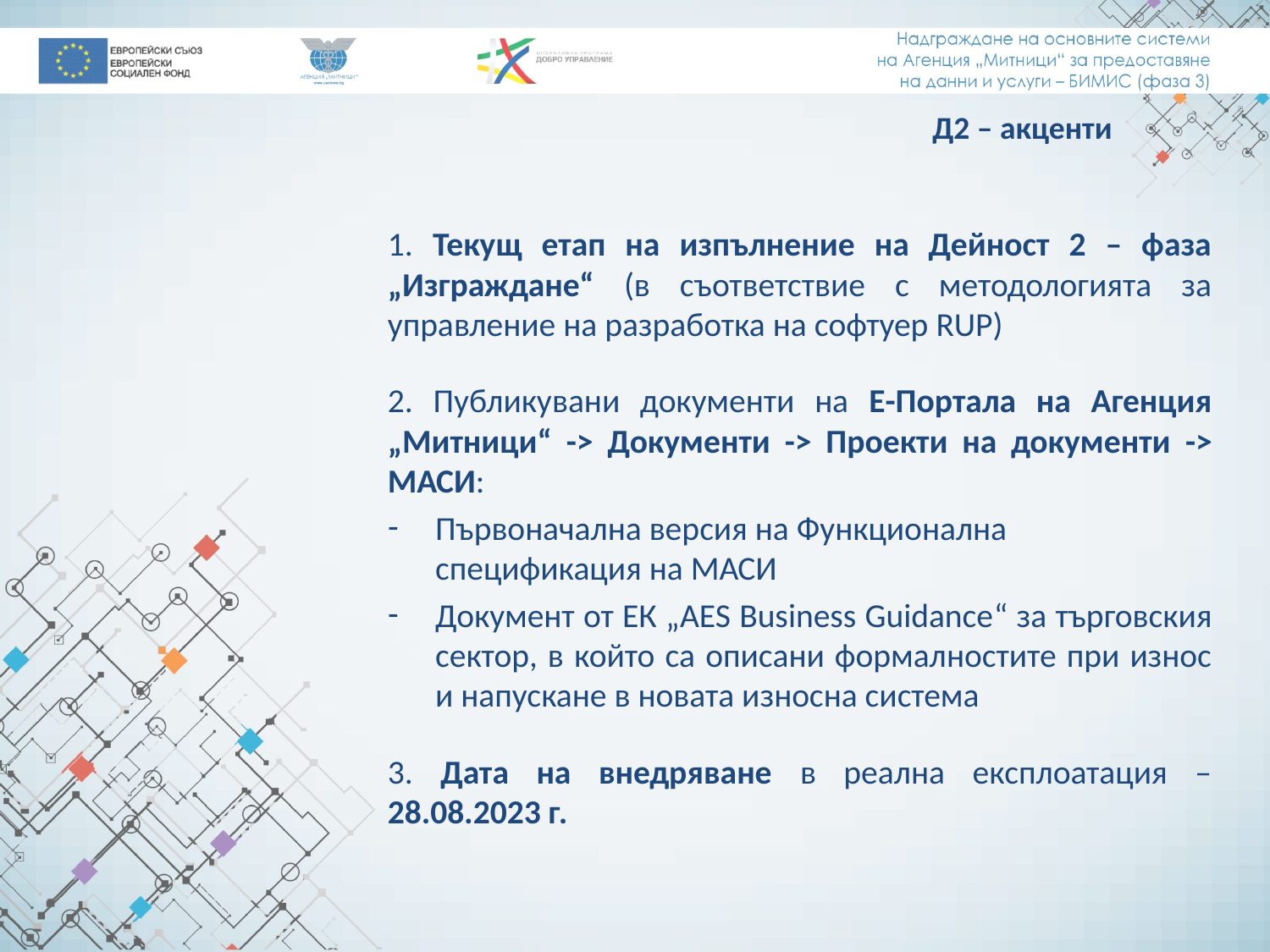

Д2 – акценти
1. Текущ етап на изпълнение на Дейност 2 – фаза „Изграждане“ (в съответствие с методологията за управление на разработка на софтуер RUP)

2. Публикувани документи на Е-Портала на Агенция „Митници“ -> Документи -> Проекти на документи -> МАСИ:
Първоначална версия на Функционална спецификация на МАСИ
Документ от ЕК „AES Business Guidance“ за търговския сектор, в който са описани формалностите при износ и напускане в новата износна система

3. Дата на внедряване в реална експлоатация – 28.08.2023 г.